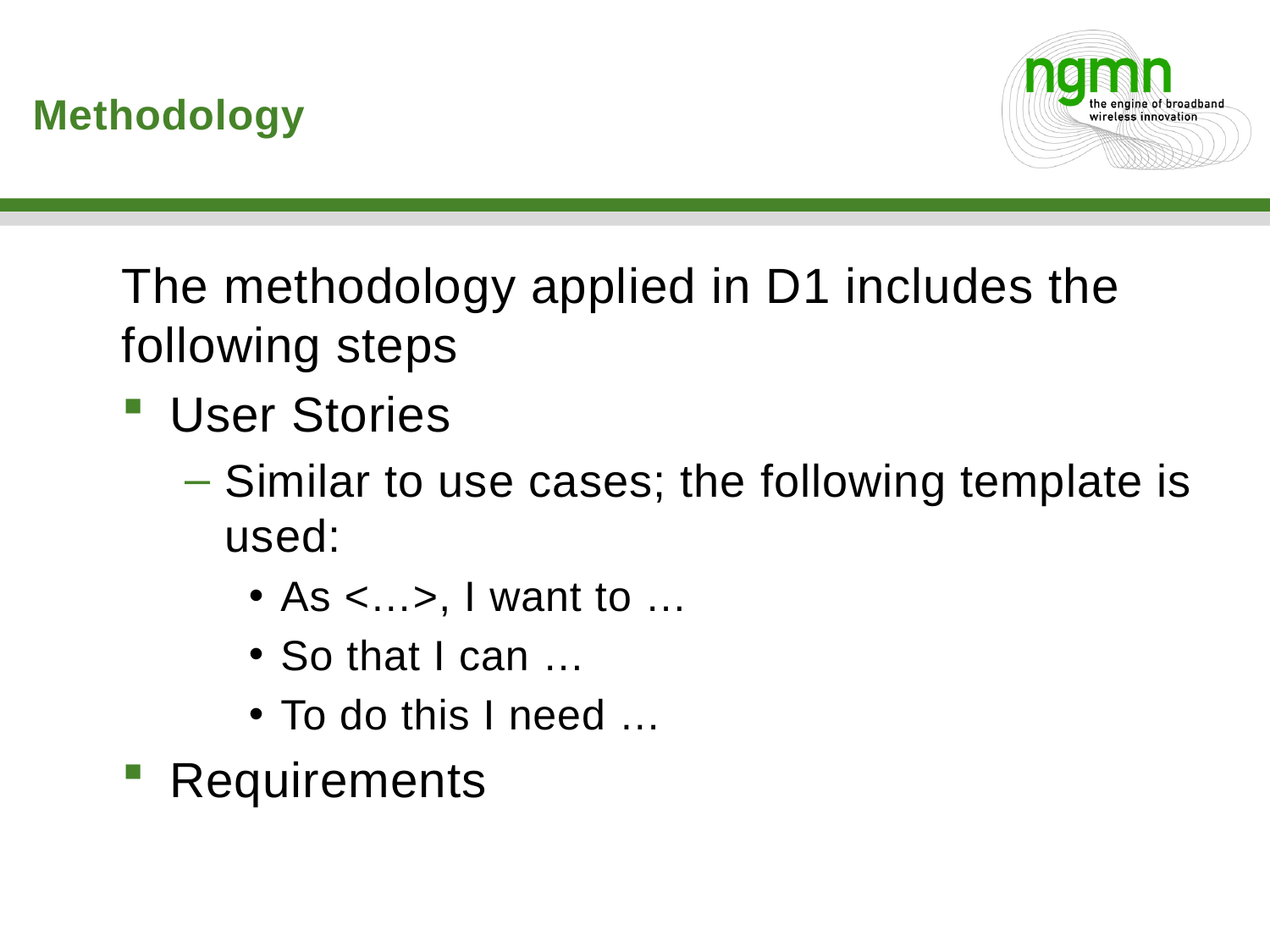

# Methodology
The methodology applied in D1 includes the following steps
User Stories
Similar to use cases; the following template is used:
As <…>, I want to …
So that I can …
To do this I need …
Requirements